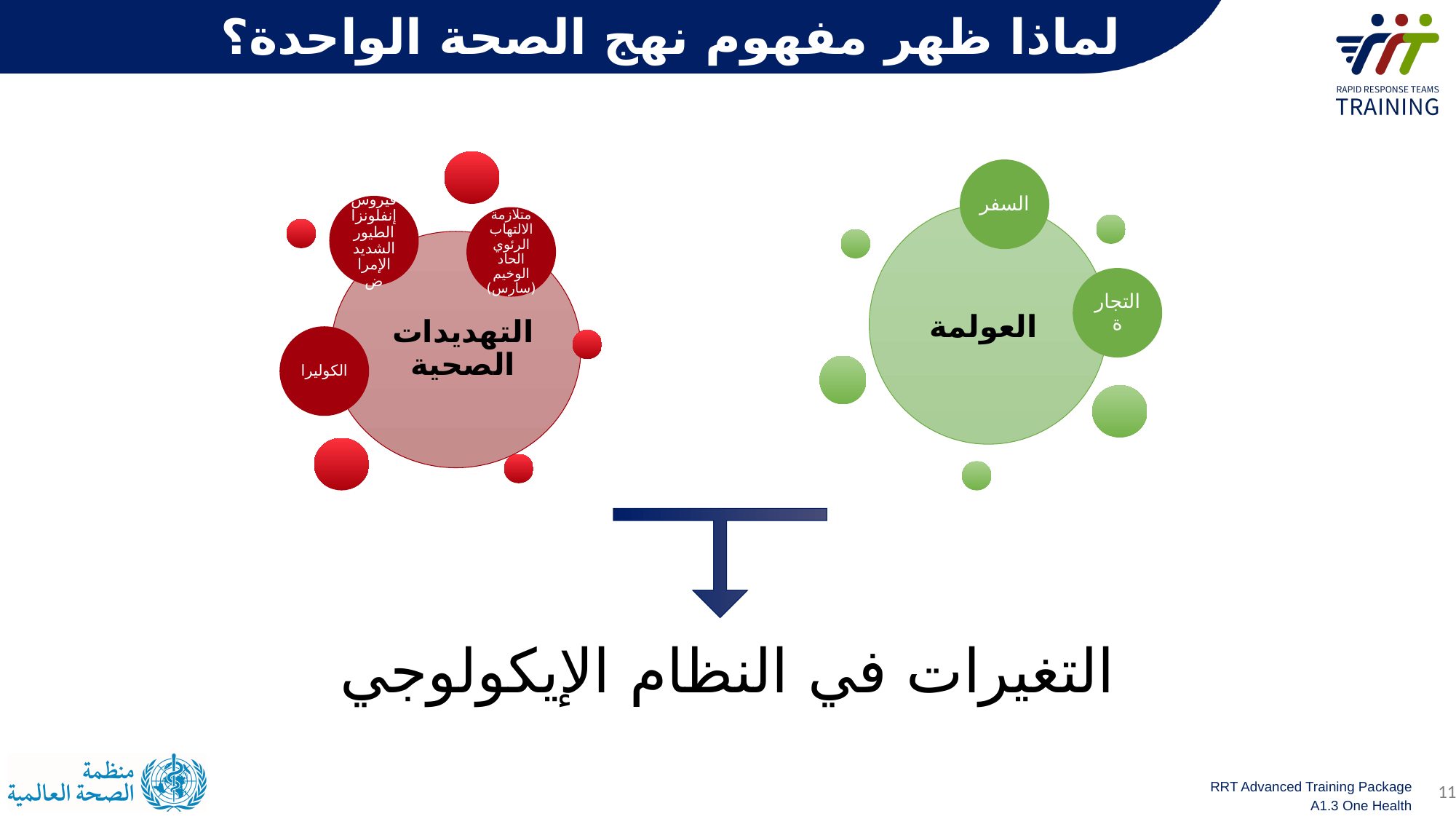

لماذا ظهر مفهوم نهج الصحة الواحدة؟
لماذا ظهر مفهوم نهج الصحة الواحدة؟

فيروس إنفلونزا الطيور الشديد الإمراض

متلازمة الالتهاب الرئوي الحاد الوخيم (سارس)

التهديدات الصحية

الكوليرا

السفر

العولمة

التجارة

التغيرات في النظام الإيكولوجي